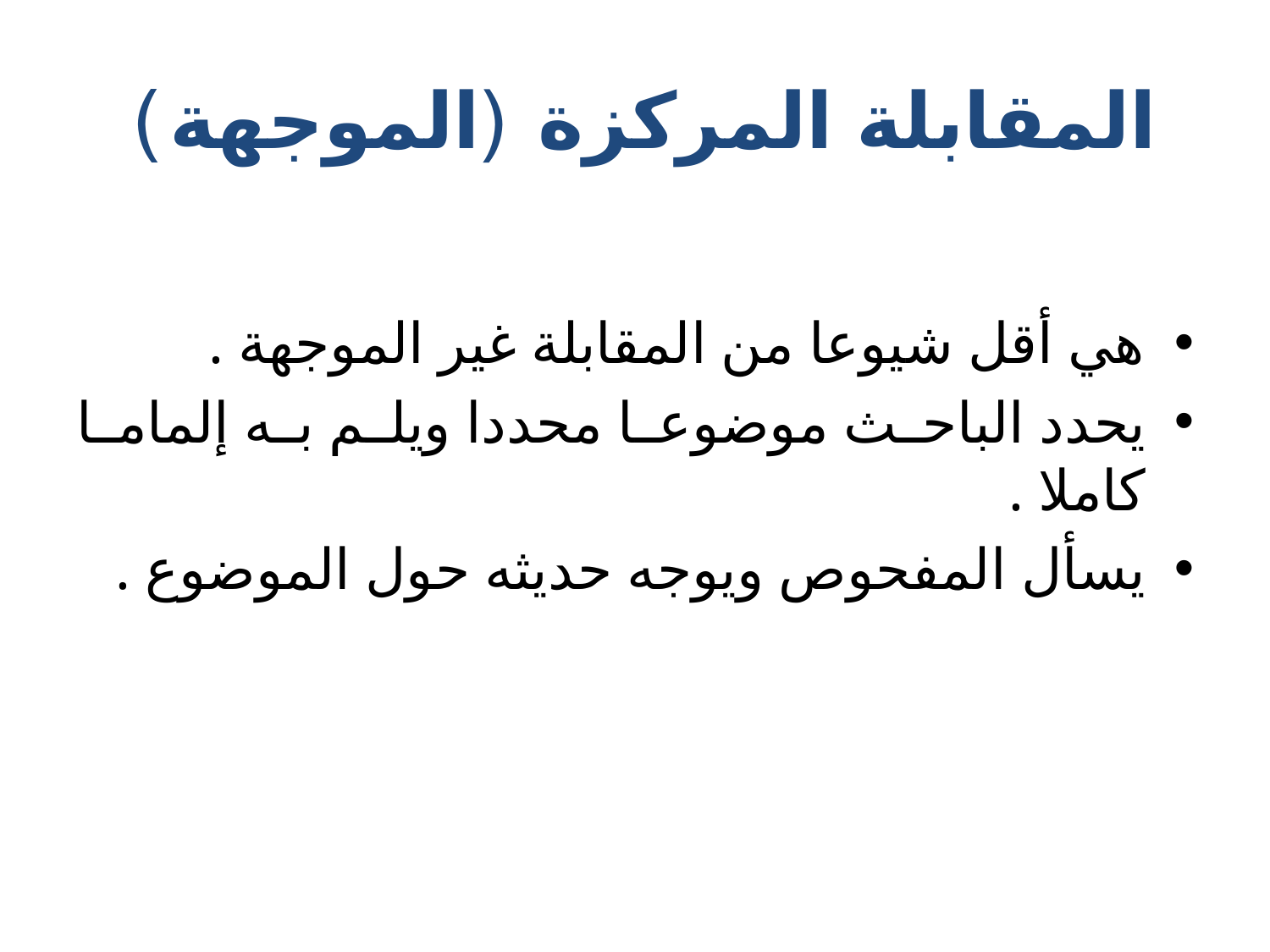

# المقابلة المركزة (الموجهة)

هي أقل شيوعا من المقابلة غير الموجهة .
يحدد الباحث موضوعا محددا ويلم به إلماما كاملا .
يسأل المفحوص ويوجه حديثه حول الموضوع .